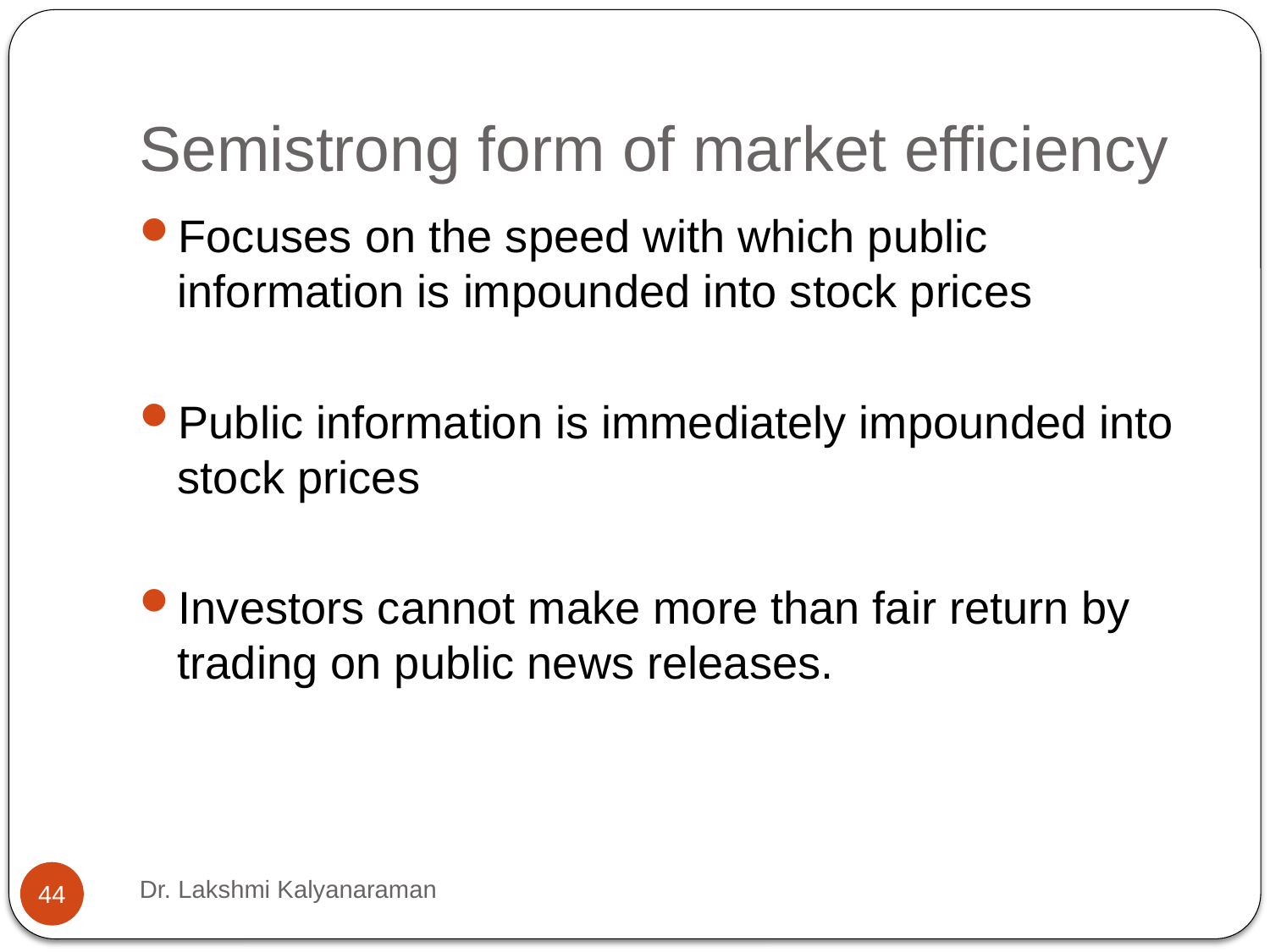

# Semistrong form of market efficiency
Focuses on the speed with which public information is impounded into stock prices

Public information is immediately impounded into stock prices

Investors cannot make more than fair return by trading on public news releases.
Dr. Lakshmi Kalyanaraman
44